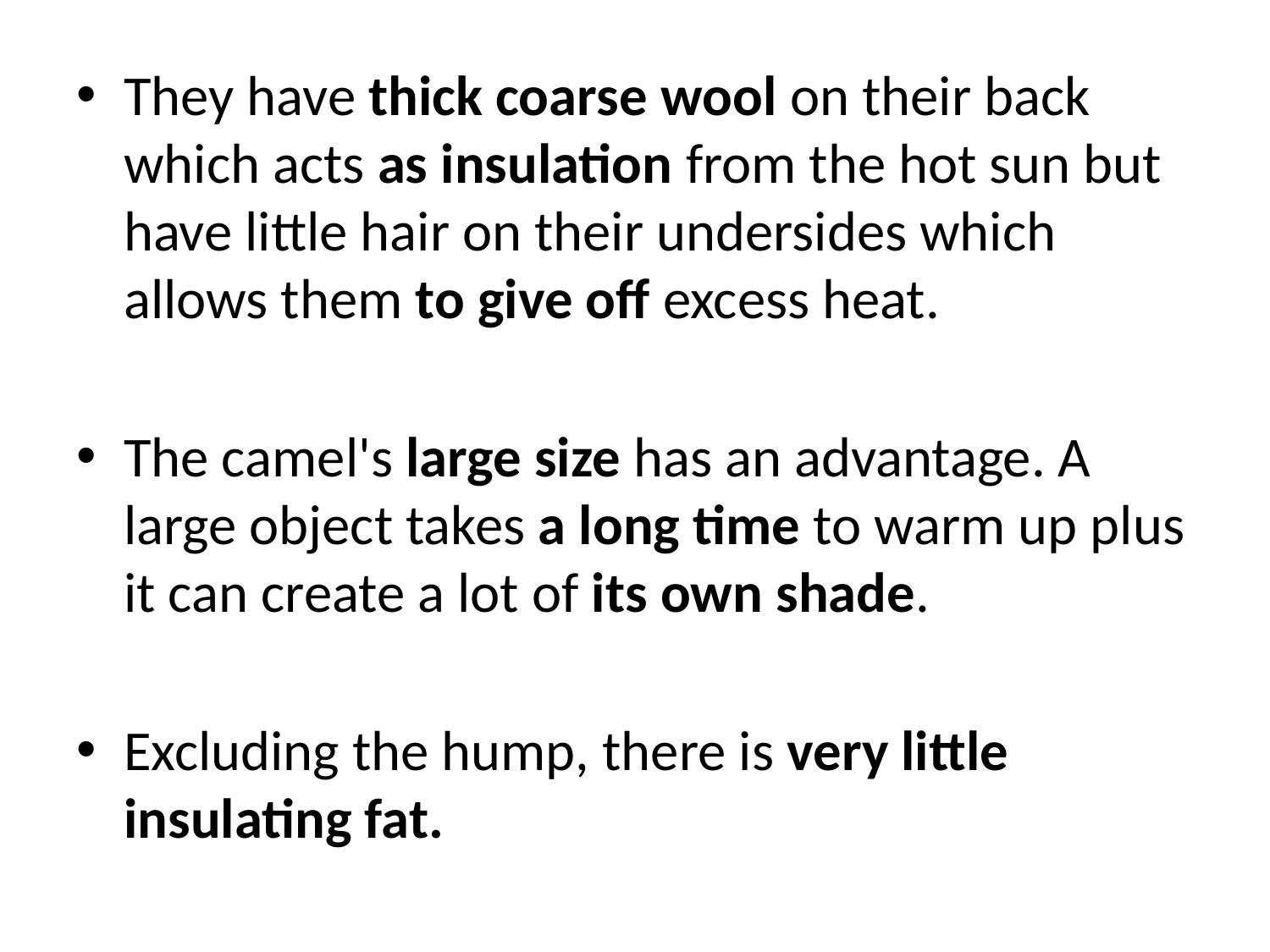

They have thick coarse wool on their back which acts as insulation from the hot sun but have little hair on their undersides which allows them to give off excess heat.

The camel's large size has an advantage. A large object takes a long time to warm up plus it can create a lot of its own shade.

Excluding the hump, there is very little insulating fat.